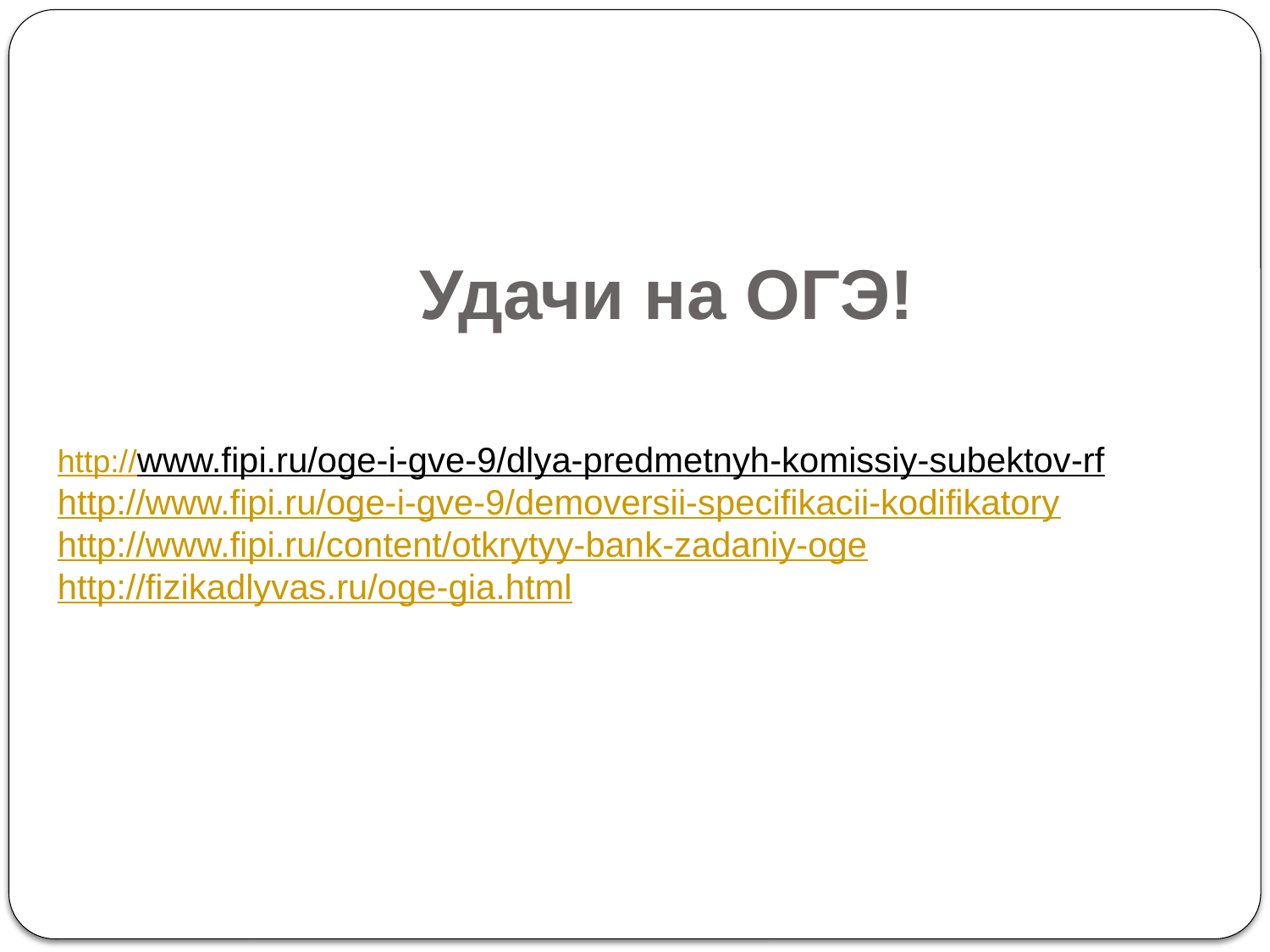

# Удачи на ОГЭ!
http://www.fipi.ru/oge-i-gve-9/dlya-predmetnyh-komissiy-subektov-rf http://www.fipi.ru/oge-i-gve-9/demoversii-specifikacii-kodifikatory http://www.fipi.ru/content/otkrytyy-bank-zadaniy-oge
http://fizikadlyvas.ru/oge-gia.html